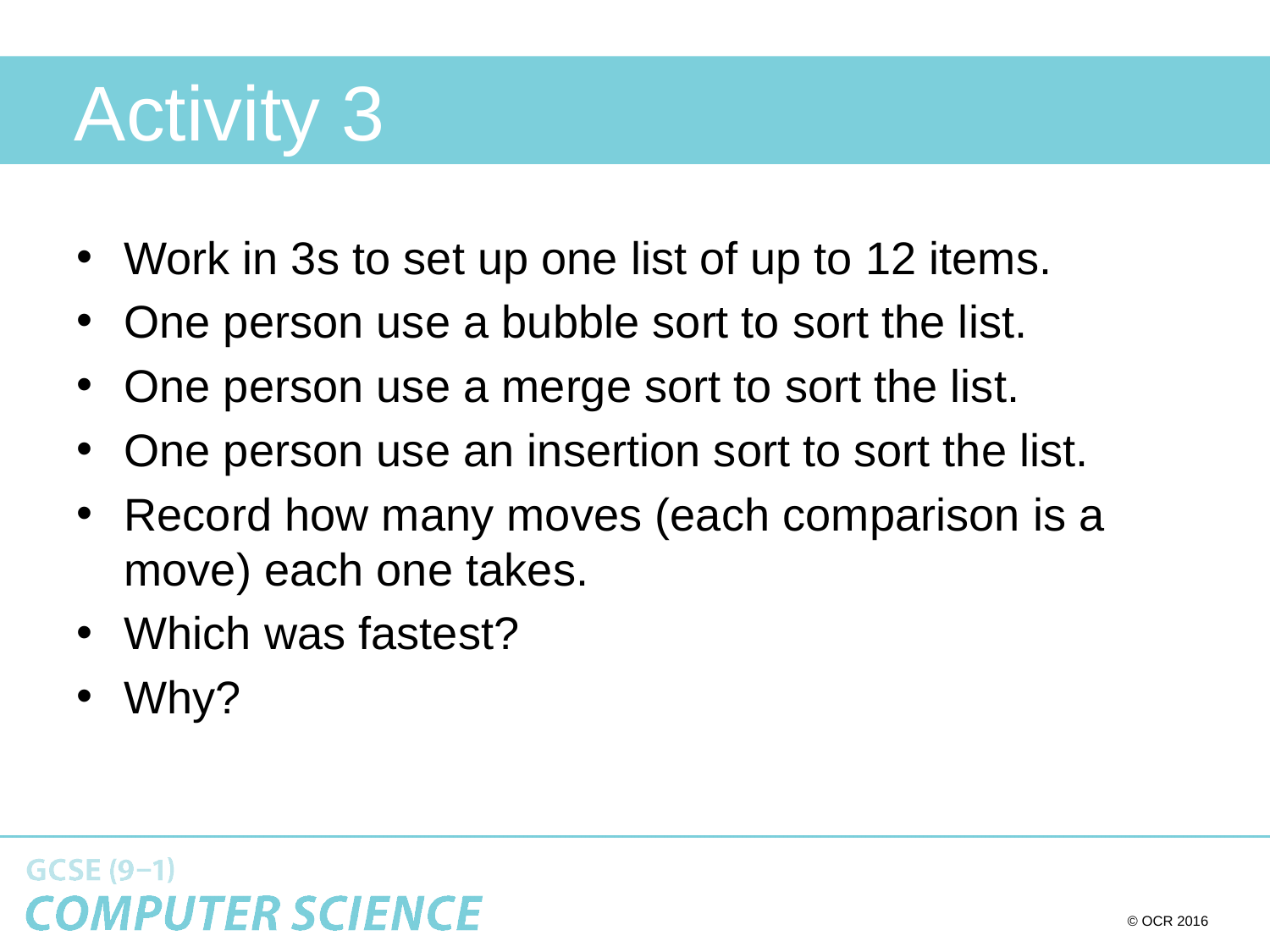

# Activity 3
Work in 3s to set up one list of up to 12 items.
One person use a bubble sort to sort the list.
One person use a merge sort to sort the list.
One person use an insertion sort to sort the list.
Record how many moves (each comparison is a move) each one takes.
Which was fastest?
Why?